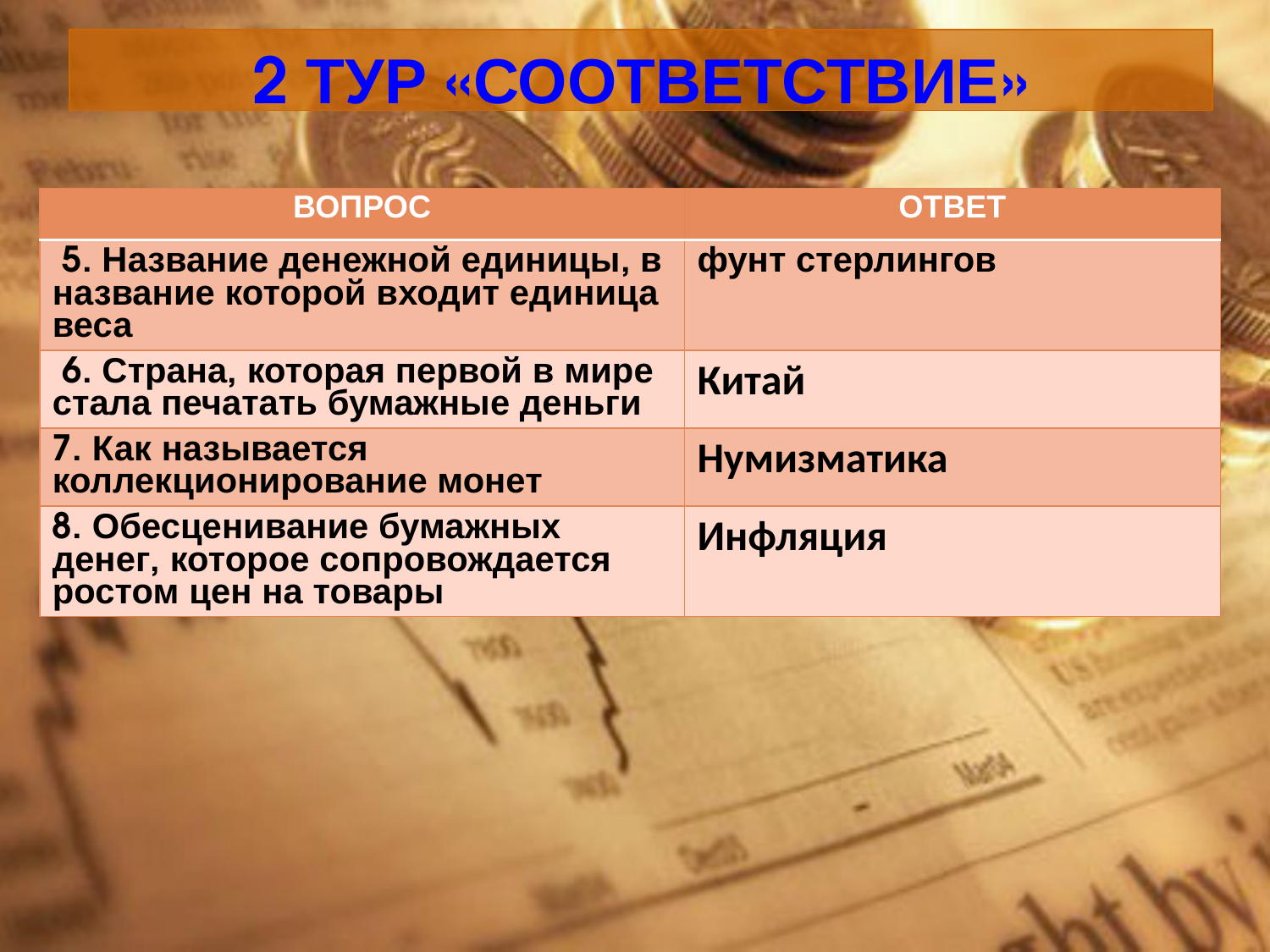

# 2 ТУР «СООТВЕТСТВИЕ»
| ВОПРОС | ОТВЕТ |
| --- | --- |
| 5. Название денежной единицы, в название которой входит единица веса | фунт стерлингов |
| 6. Страна, которая первой в мире стала печатать бумажные деньги | Китай |
| 7. Как называется коллекционирование монет | Нумизматика |
| 8. Обесценивание бумажных денег, которое сопровождается ростом цен на товары | Инфляция |